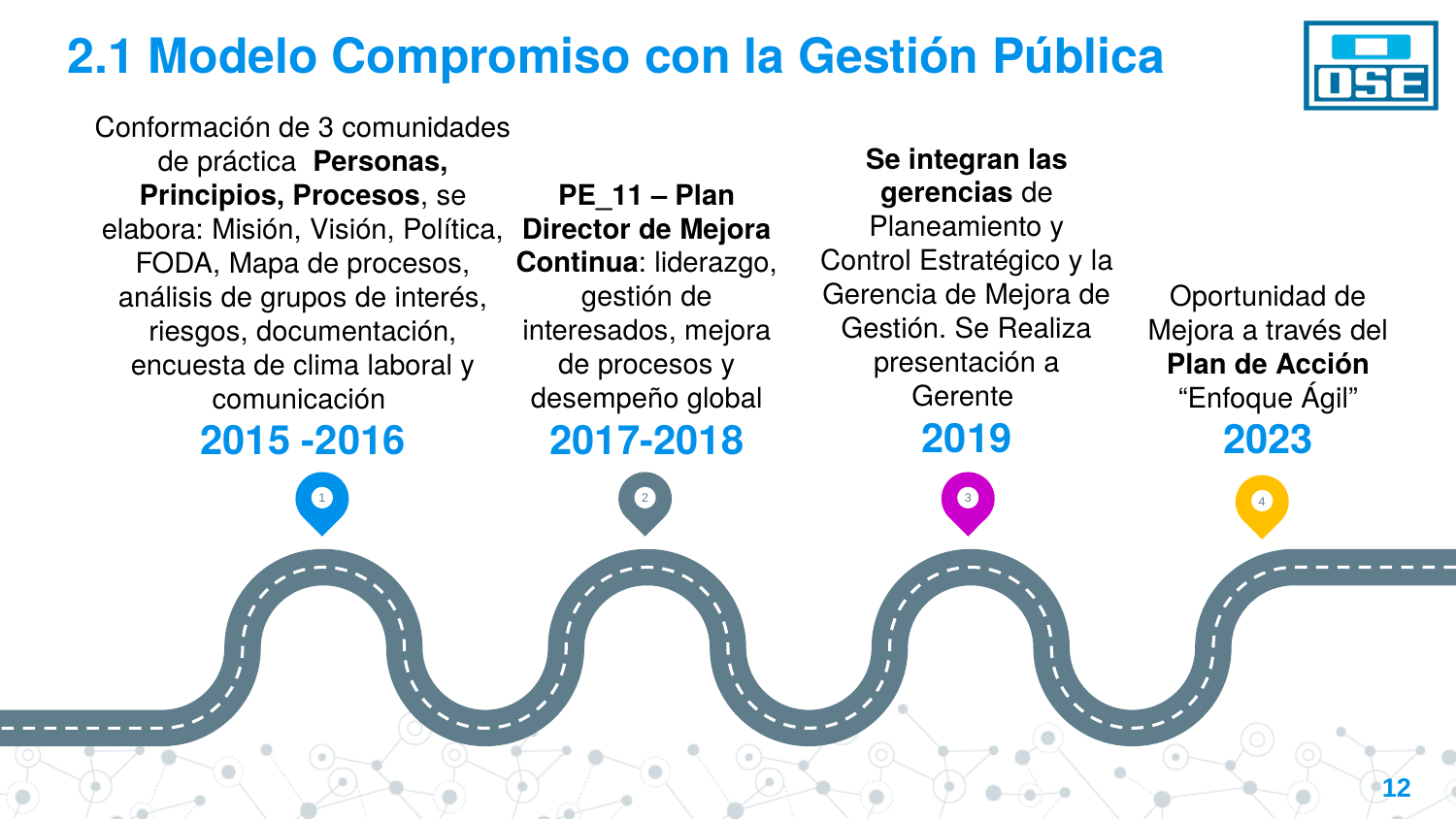

2.1 Modelo Compromiso con la Gestión Pública
Conformación de 3 comunidades de práctica  Personas, Principios, Procesos, se elabora: Misión, Visión, Política, FODA, Mapa de procesos, análisis de grupos de interés, riesgos, documentación, encuesta de clima laboral y comunicación
2015 -2016
Se integran las gerencias de Planeamiento y Control Estratégico y la Gerencia de Mejora de Gestión. Se Realiza presentación a Gerente
2019
PE_11 – Plan Director de Mejora Continua: liderazgo, gestión de interesados, mejora de procesos y desempeño global
2017-2018
Oportunidad de Mejora a través del Plan de Acción “Enfoque Ágil”
2023

1

2

3

4

12